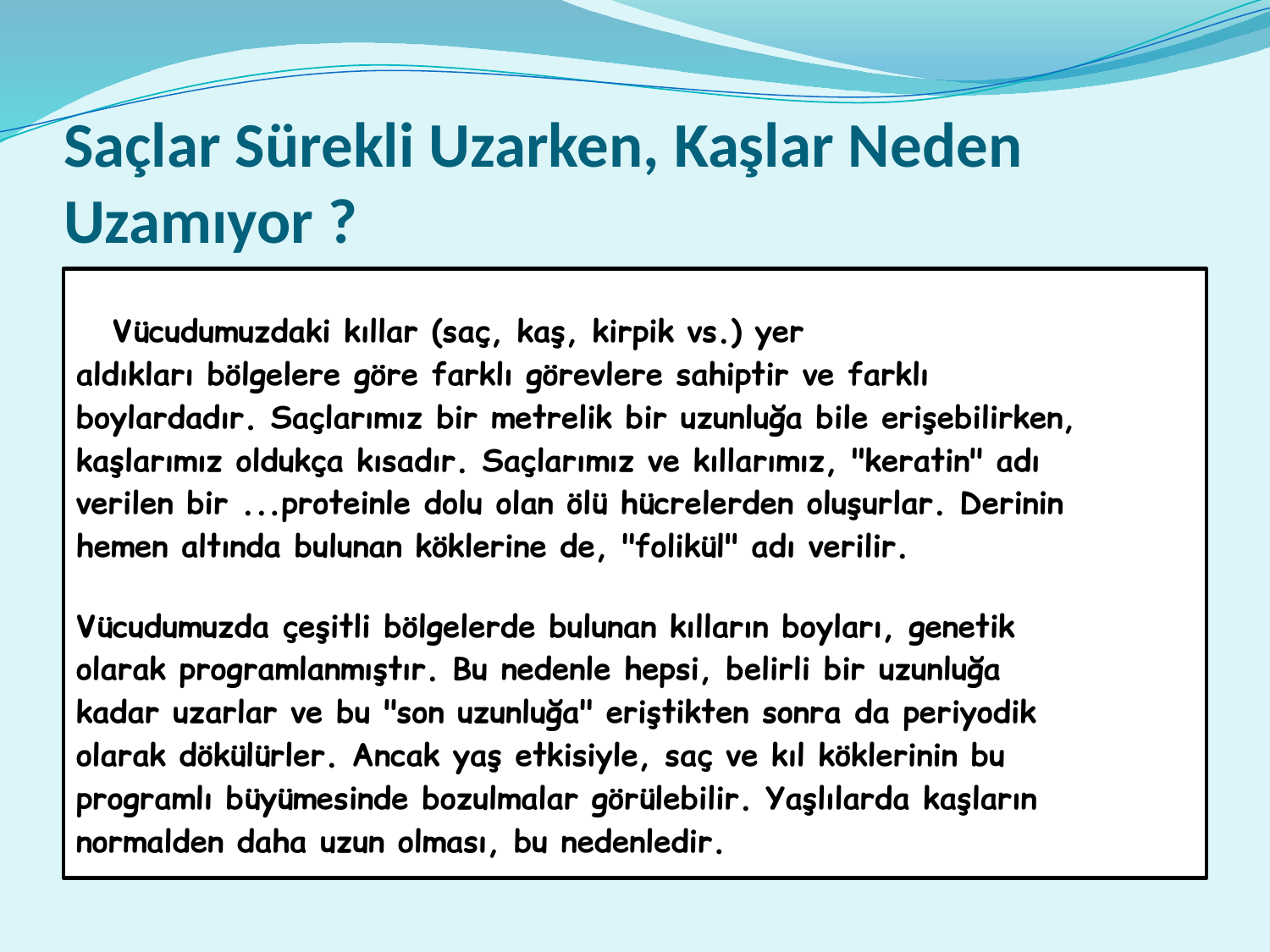

# Saçlar Sürekli Uzarken, Kaşlar Neden Uzamıyor ?
Vücudumuzdaki kıllar (saç, kaş, kirpik vs.) yer
aldıkları bölgelere göre farklı görevlere sahiptir ve farklı
boylardadır. Saçlarımız bir metrelik bir uzunluğa bile erişebilirken,
kaşlarımız oldukça kısadır. Saçlarımız ve kıllarımız, "keratin" adı
verilen bir ...proteinle dolu olan ölü hücrelerden oluşurlar. Derinin
hemen altında bulunan köklerine de, "folikül" adı verilir.
Vücudumuzda çeşitli bölgelerde bulunan kılların boyları, genetik
olarak programlanmıştır. Bu nedenle hepsi, belirli bir uzunluğa
kadar uzarlar ve bu "son uzunluğa" eriştikten sonra da periyodik
olarak dökülürler. Ancak yaş etkisiyle, saç ve kıl köklerinin bu
programlı büyümesinde bozulmalar görülebilir. Yaşlılarda kaşların
normalden daha uzun olması, bu nedenledir.